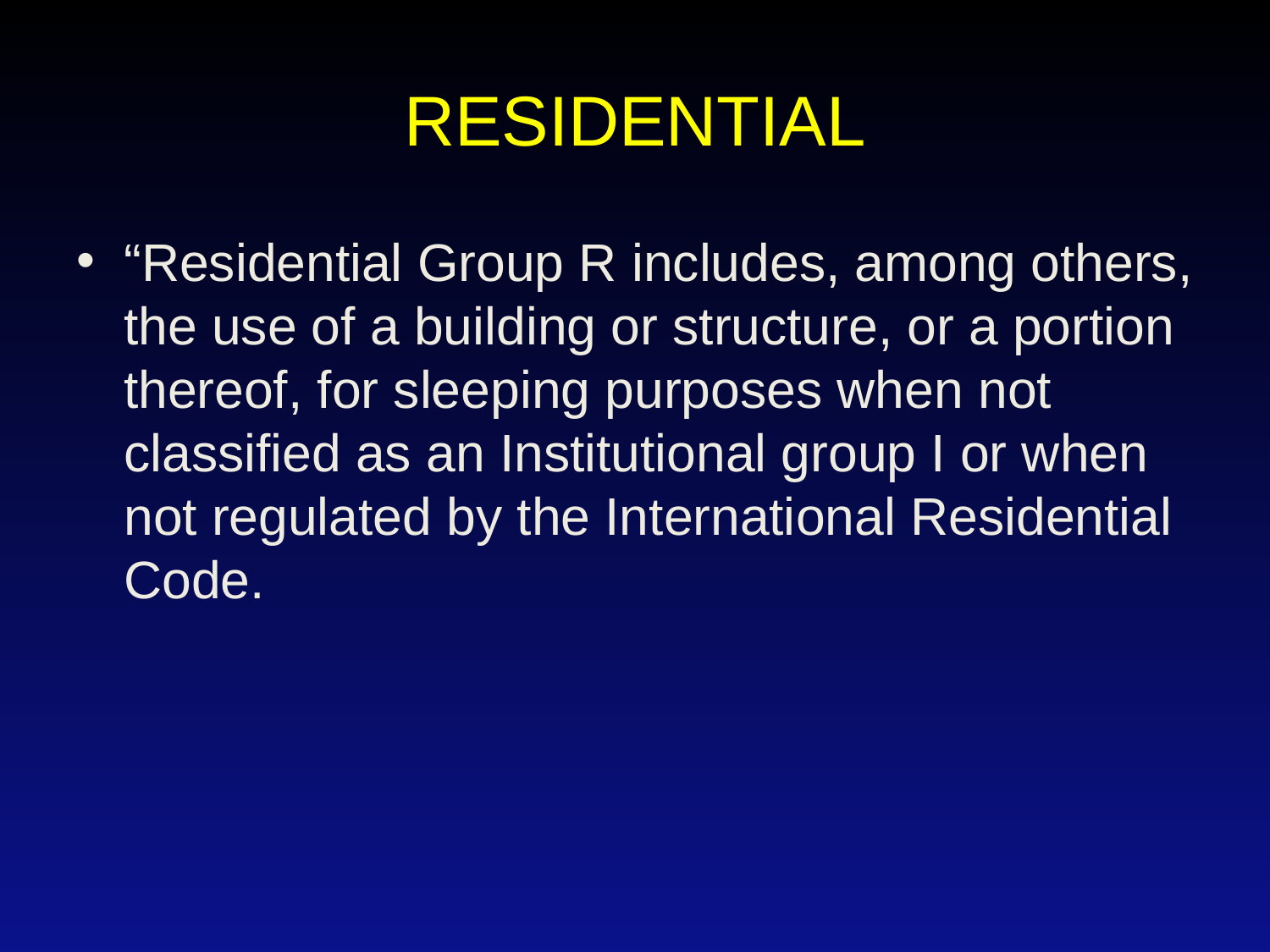

# RESIDENTIAL
“Residential Group R includes, among others, the use of a building or structure, or a portion thereof, for sleeping purposes when not classified as an Institutional group I or when not regulated by the International Residential Code.